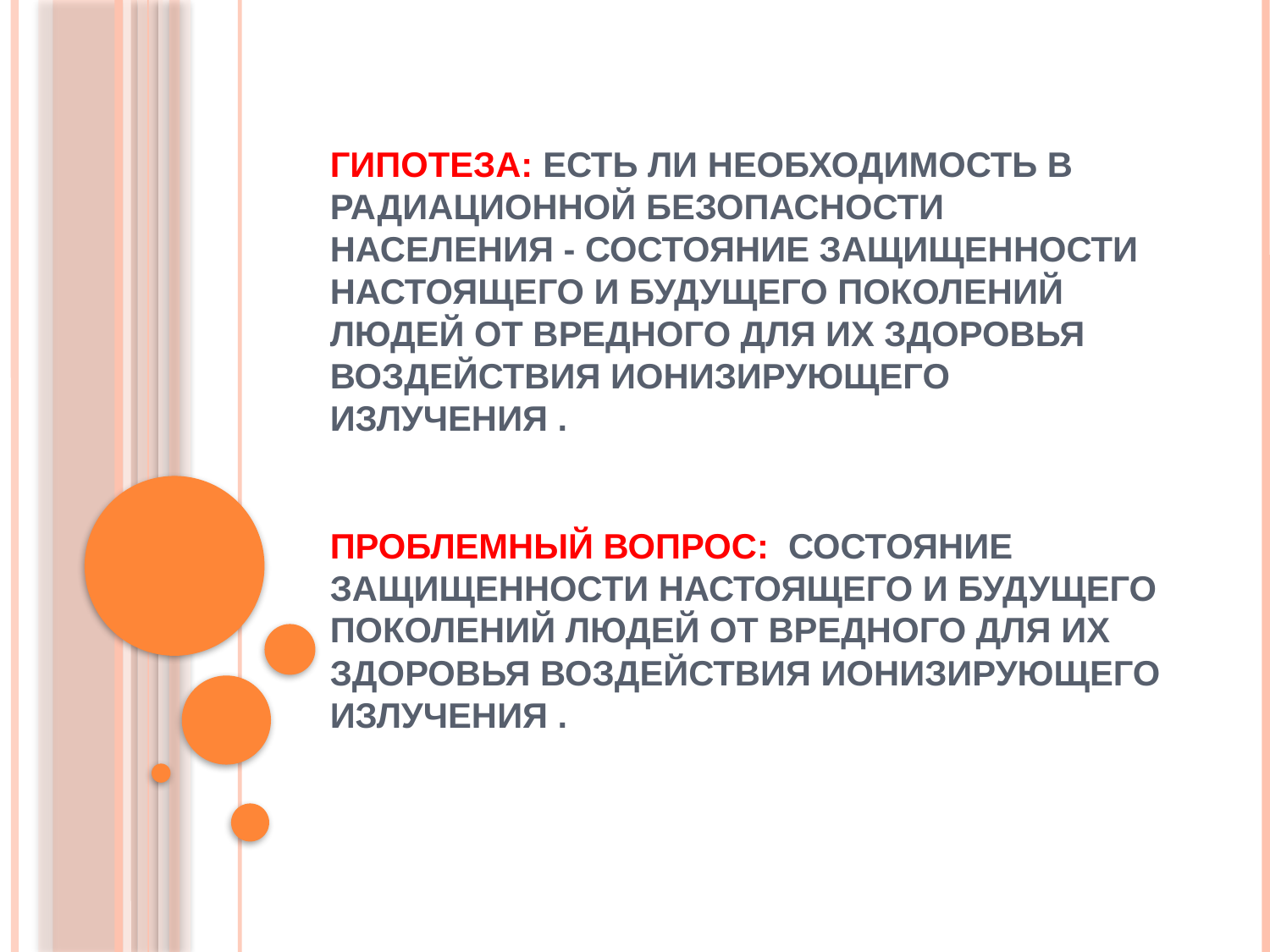

# Гипотеза: Есть ли необходимость в радиационной безопасности населения - состояние защищенности настоящего и будущего поколений людей от вредного для их здоровья воздействия ионизирующего излучения . Проблемный вопрос:  состояние защищенности настоящего и будущего поколений людей от вредного для их здоровья воздействия ионизирующего излучения .